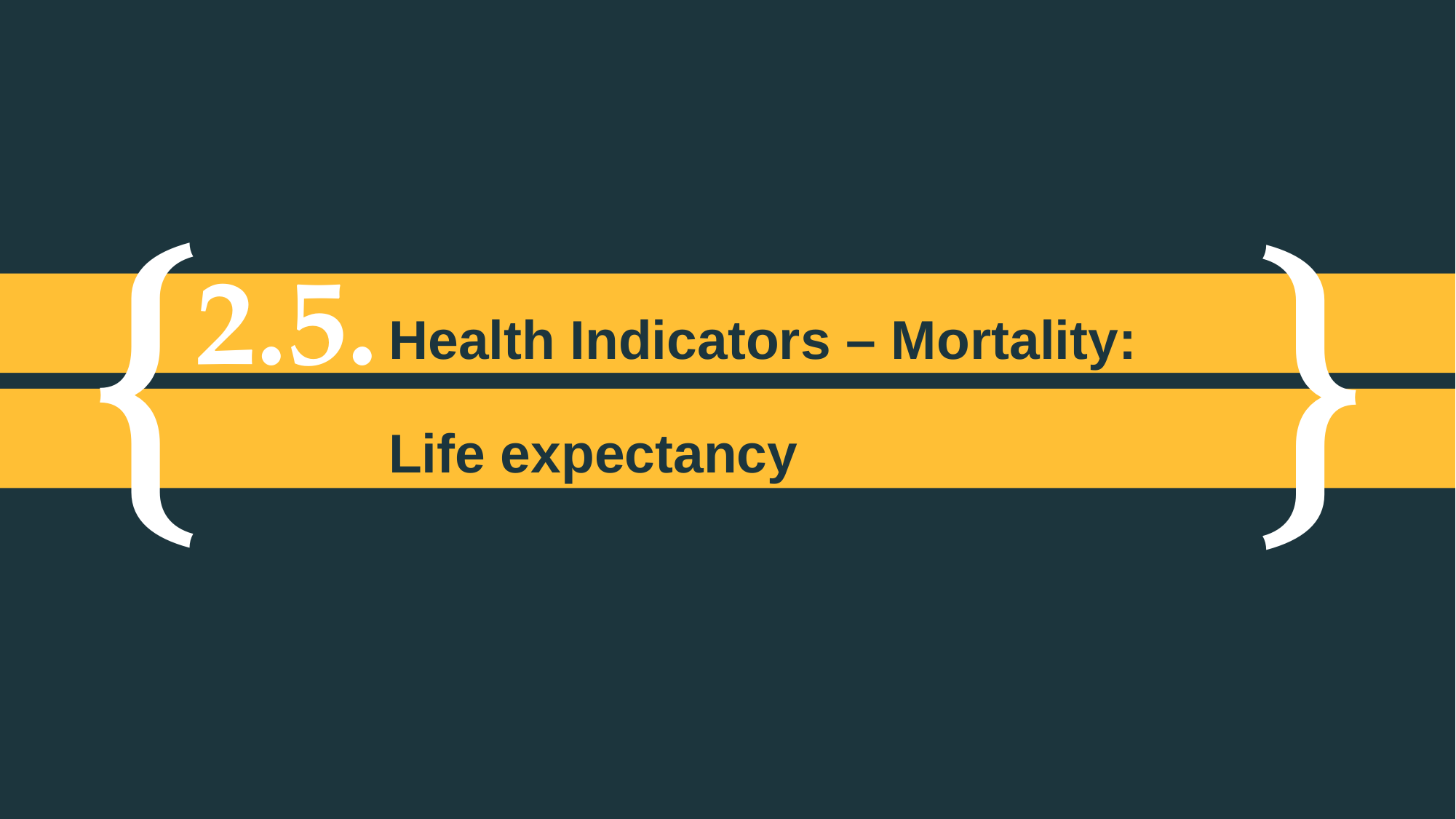

2.5.
  Health Indicators – Mortality:
  Life expectancy